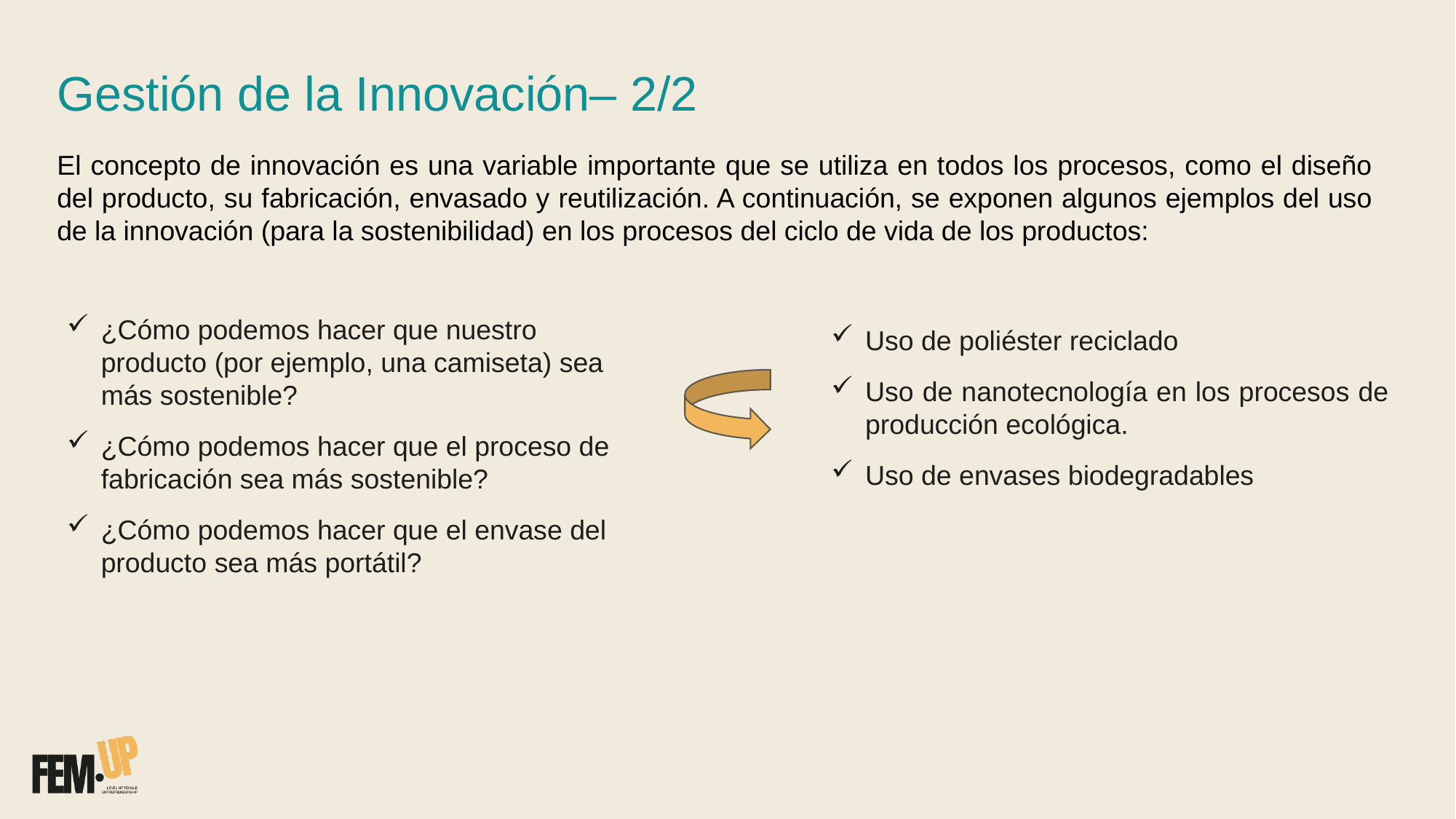

Gestión de la Innovación– 2/2
El concepto de innovación es una variable importante que se utiliza en todos los procesos, como el diseño del producto, su fabricación, envasado y reutilización. A continuación, se exponen algunos ejemplos del uso de la innovación (para la sostenibilidad) en los procesos del ciclo de vida de los productos:
¿Cómo podemos hacer que nuestro producto (por ejemplo, una camiseta) sea más sostenible?
¿Cómo podemos hacer que el proceso de fabricación sea más sostenible?
¿Cómo podemos hacer que el envase del producto sea más portátil?
Uso de poliéster reciclado
Uso de nanotecnología en los procesos de producción ecológica.
Uso de envases biodegradables